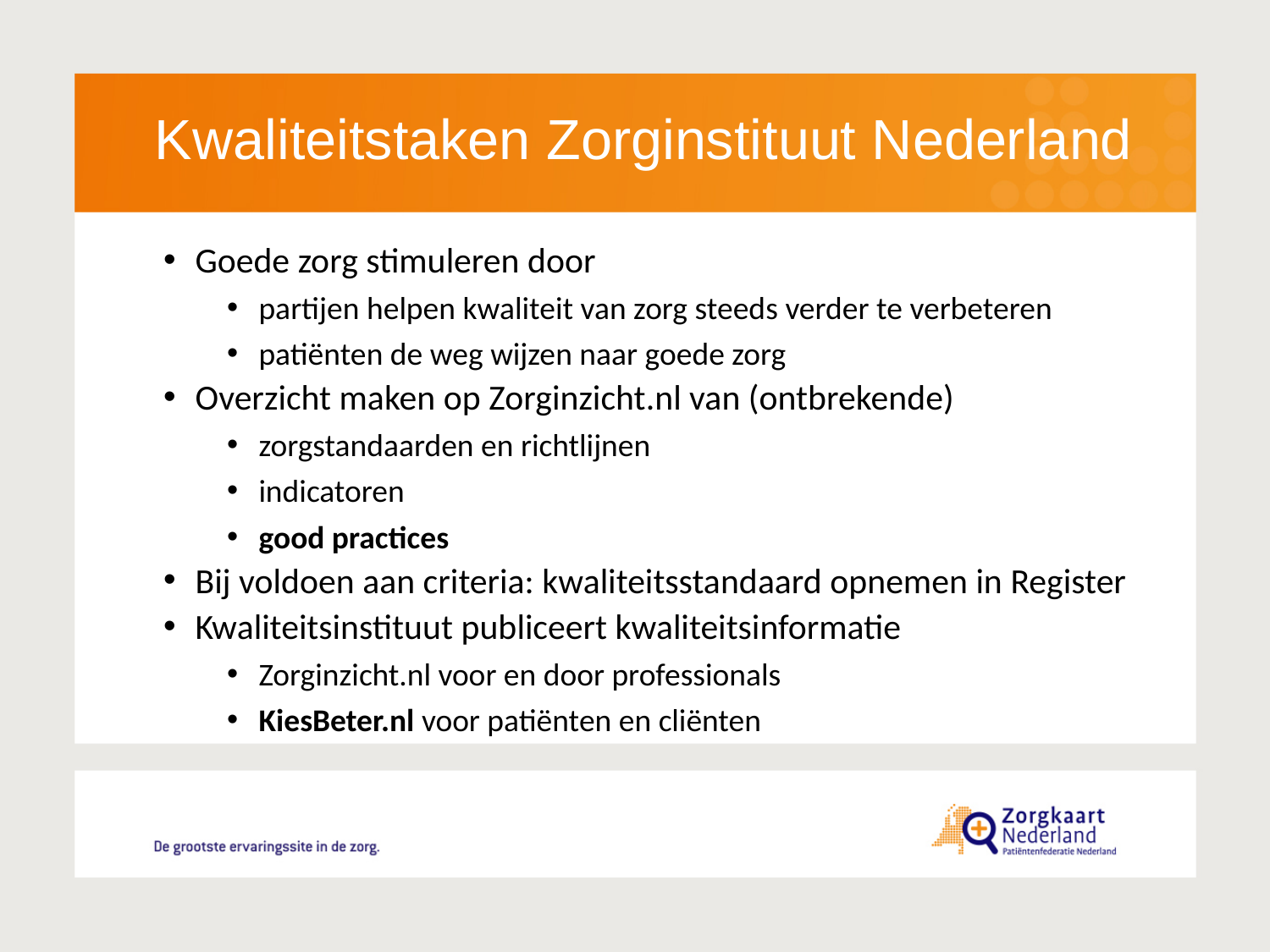

Kwaliteitstaken Zorginstituut Nederland
Goede zorg stimuleren door
partijen helpen kwaliteit van zorg steeds verder te verbeteren
patiënten de weg wijzen naar goede zorg
Overzicht maken op Zorginzicht.nl van (ontbrekende)
zorgstandaarden en richtlijnen
indicatoren
good practices
Bij voldoen aan criteria: kwaliteitsstandaard opnemen in Register
Kwaliteitsinstituut publiceert kwaliteitsinformatie
Zorginzicht.nl voor en door professionals
KiesBeter.nl voor patiënten en cliënten